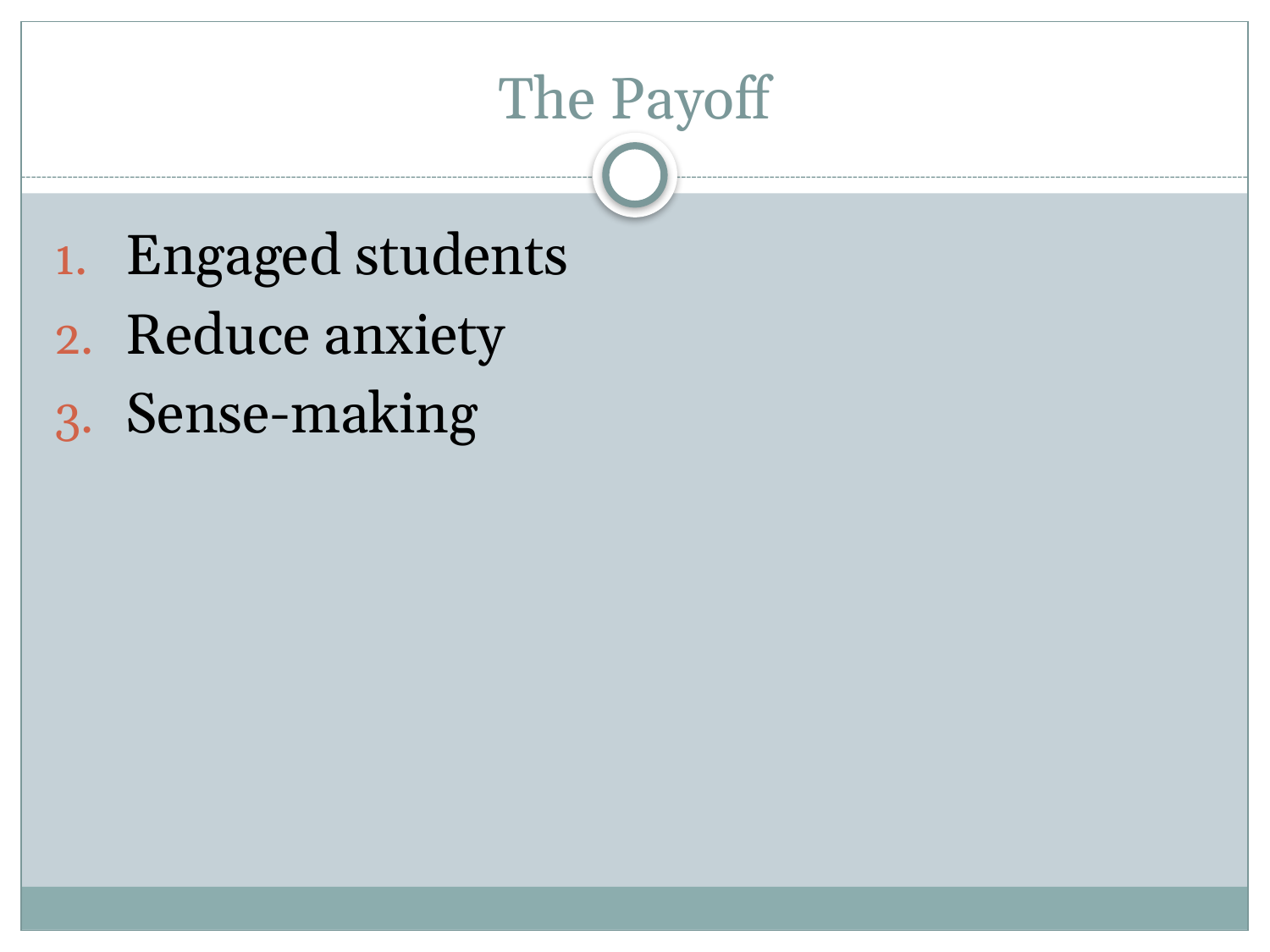

# The Payoff
Engaged students
Reduce anxiety
Sense-making